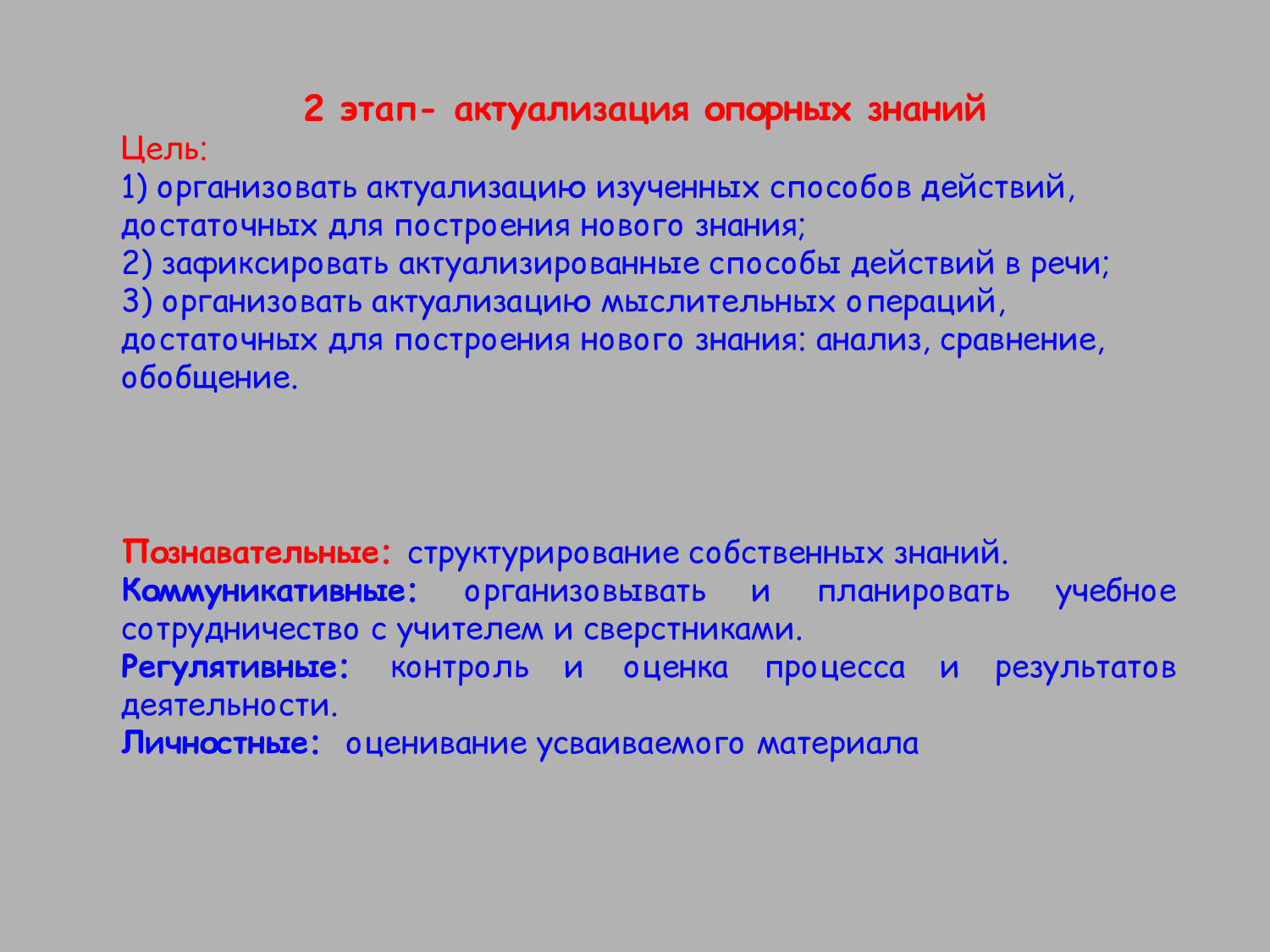

2 этап- актуализация опорных знаний
Цель:
1) организовать актуализацию изученных способов действий, достаточных для построения нового знания;
2) зафиксировать актуализированные способы действий в речи;
3) организовать актуализацию мыслительных операций, достаточных для построения нового знания: анализ, сравнение, обобщение.

Познавательные: структурирование собственных знаний.
Коммуникативные: организовывать и планировать учебное сотрудничество с учителем и сверстниками.
Регулятивные: контроль и оценка процесса и результатов деятельности.
Личностные:  оценивание усваиваемого материала